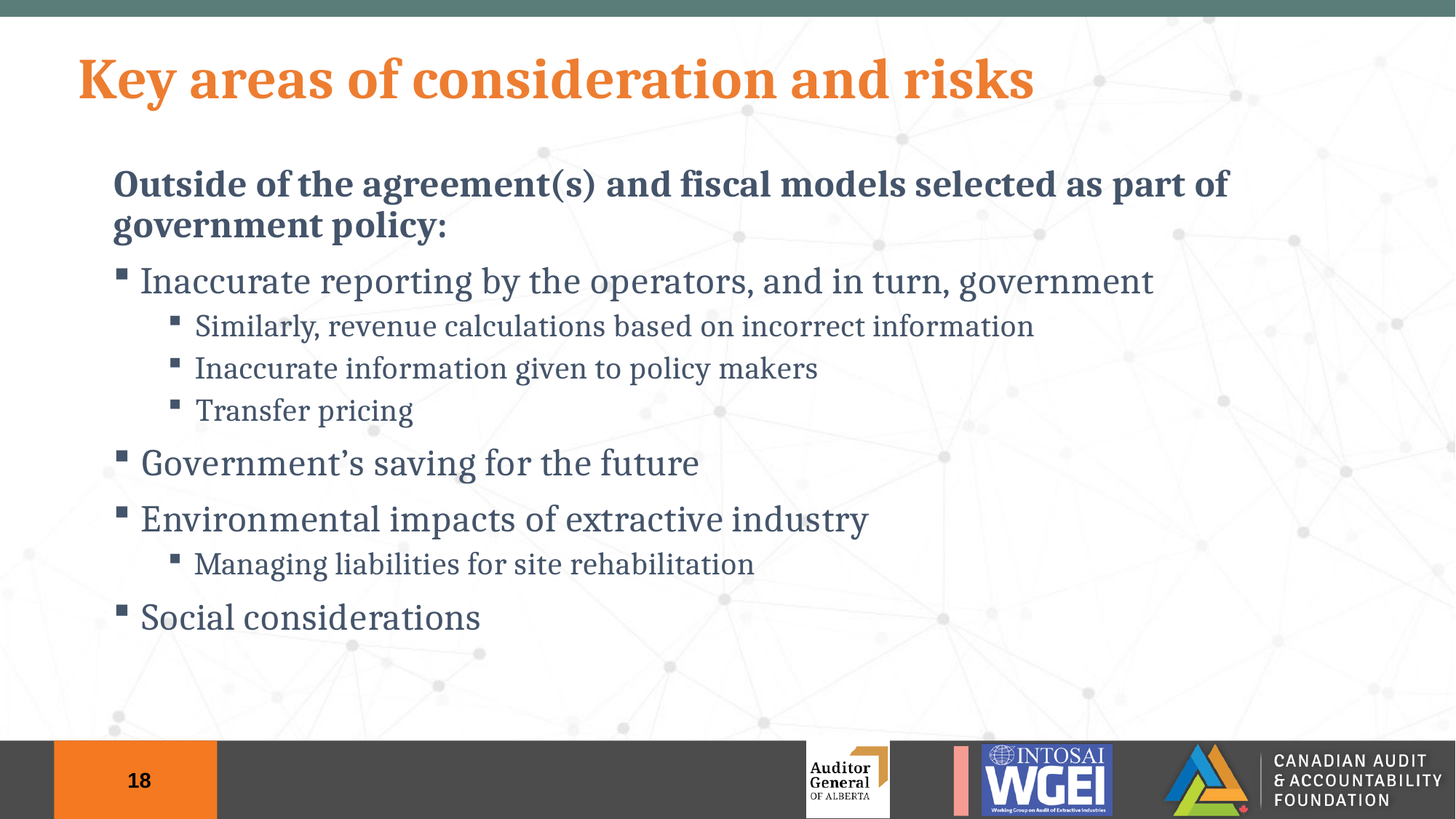

# Key areas of consideration and risks
Outside of the agreement(s) and fiscal models selected as part of government policy:
Inaccurate reporting by the operators, and in turn, government
Similarly, revenue calculations based on incorrect information
Inaccurate information given to policy makers
Transfer pricing
Government’s saving for the future
Environmental impacts of extractive industry
Managing liabilities for site rehabilitation
Social considerations